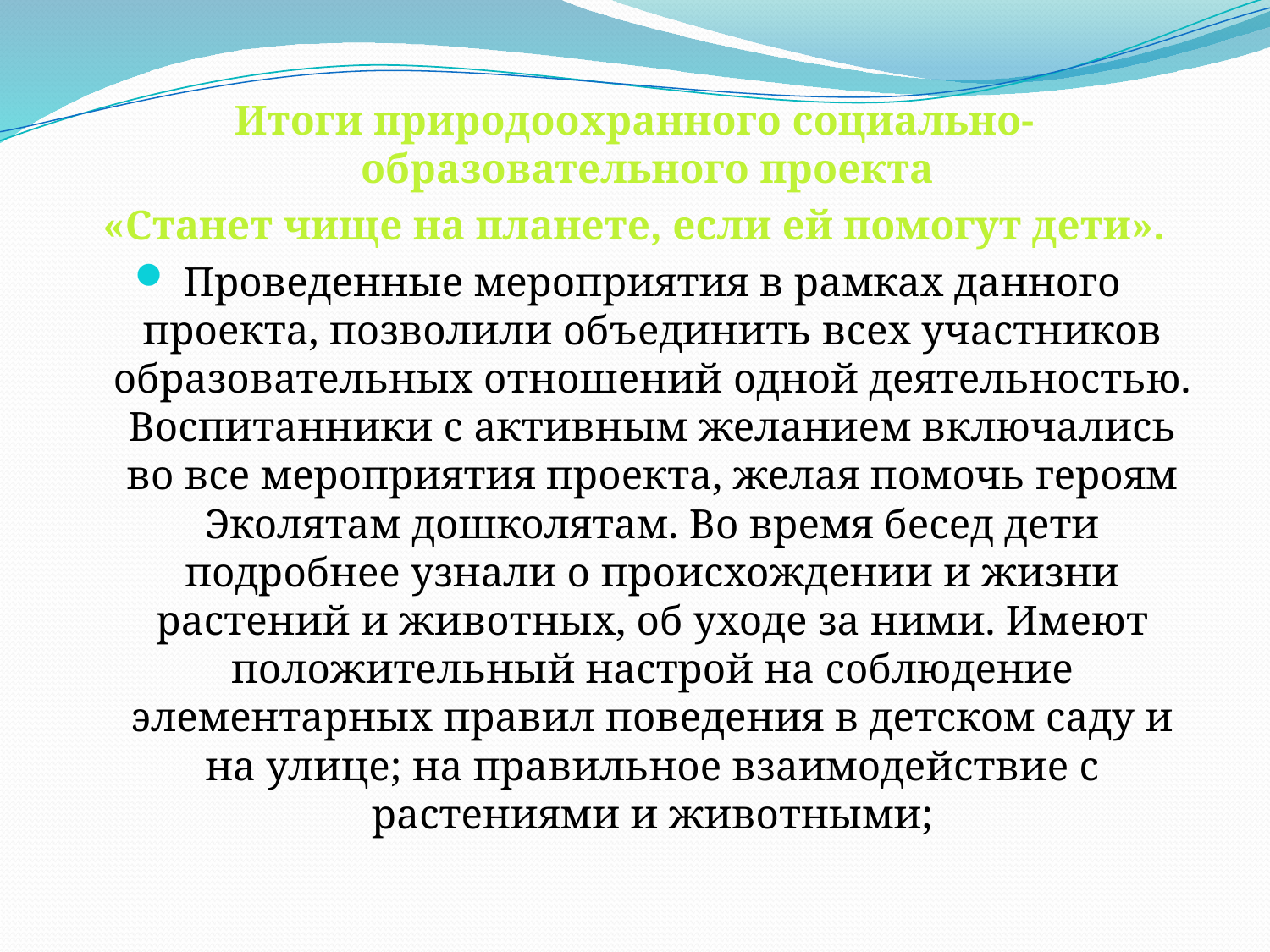

Итоги природоохранного социально-образовательного проекта
«Станет чище на планете, если ей помогут дети».
Проведенные мероприятия в рамках данного проекта, позволили объединить всех участников образовательных отношений одной деятельностью. Воспитанники с активным желанием включались во все мероприятия проекта, желая помочь героям Эколятам дошколятам. Во время бесед дети подробнее узнали о происхождении и жизни растений и животных, об уходе за ними. Имеют положительный настрой на соблюдение элементарных правил поведения в детском саду и на улице; на правильное взаимодействие с растениями и животными;

#